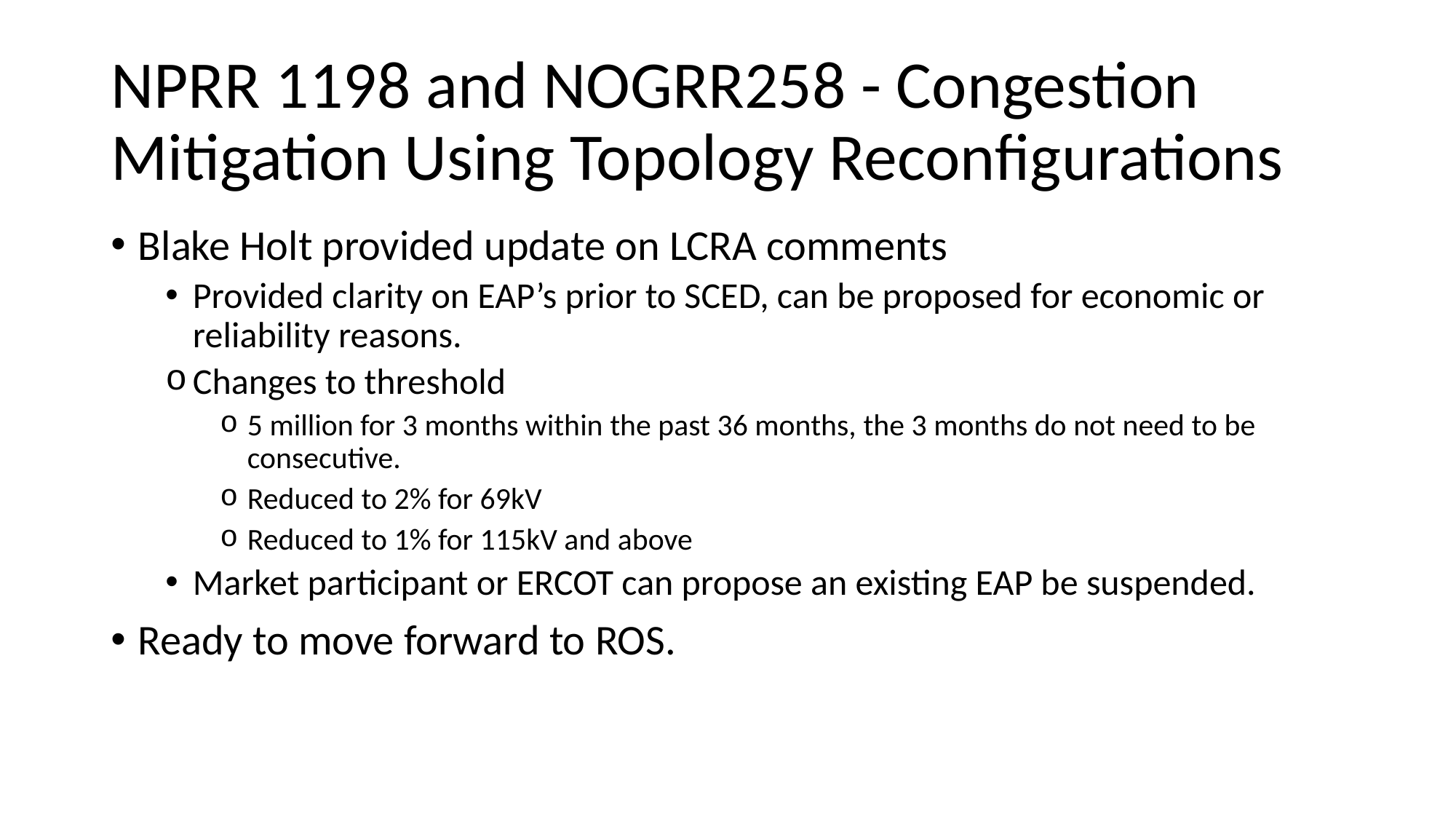

# NPRR 1198 and NOGRR258 - Congestion Mitigation Using Topology Reconfigurations
Blake Holt provided update on LCRA comments
Provided clarity on EAP’s prior to SCED, can be proposed for economic or reliability reasons.
Changes to threshold
5 million for 3 months within the past 36 months, the 3 months do not need to be consecutive.
Reduced to 2% for 69kV
Reduced to 1% for 115kV and above
Market participant or ERCOT can propose an existing EAP be suspended.
Ready to move forward to ROS.